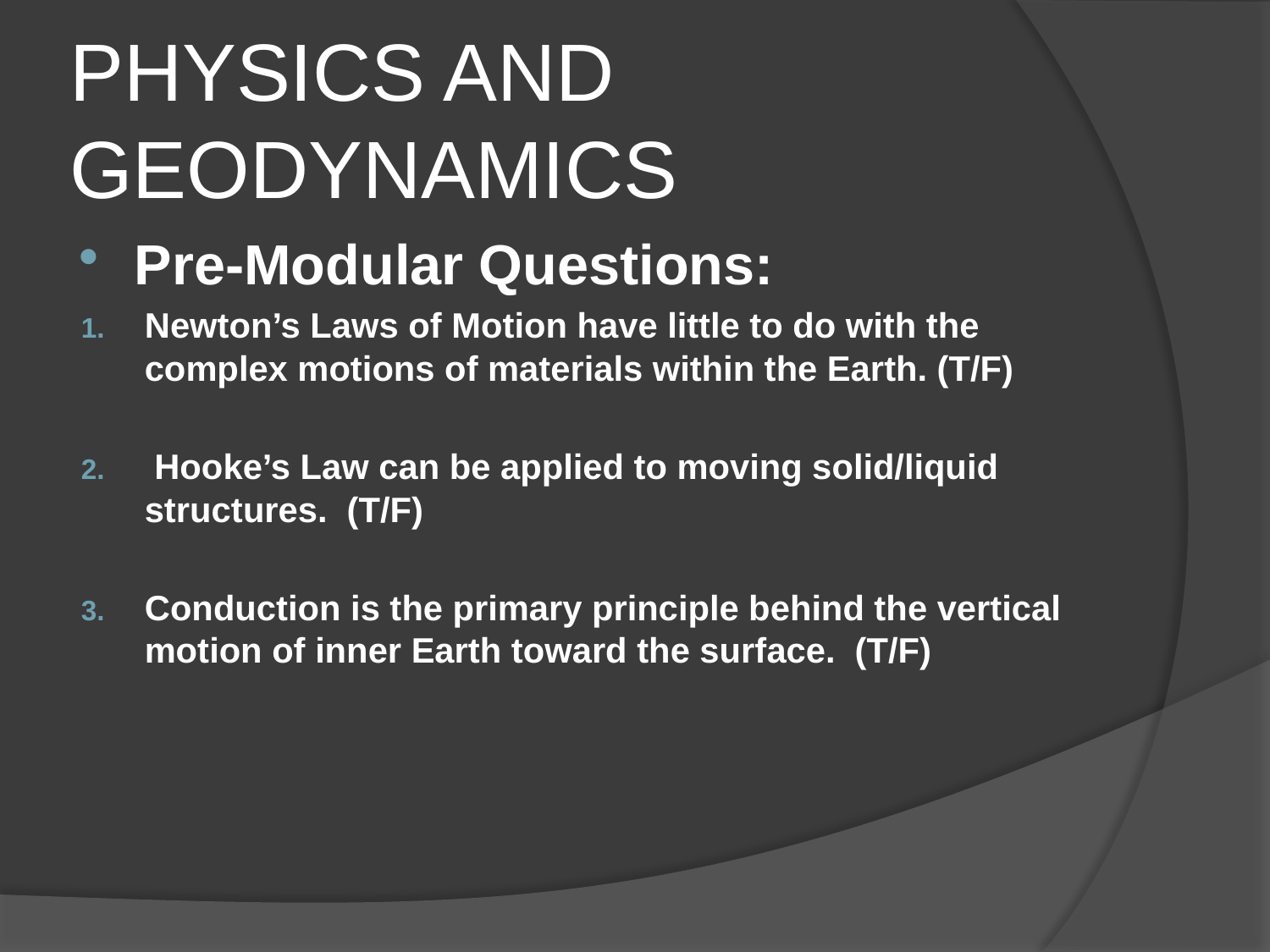

# PHYSICS AND GEODYNAMICS
Pre-Modular Questions:
Newton’s Laws of Motion have little to do with the complex motions of materials within the Earth. (T/F)

 Hooke’s Law can be applied to moving solid/liquid structures.  (T/F)

Conduction is the primary principle behind the vertical motion of inner Earth toward the surface.  (T/F)